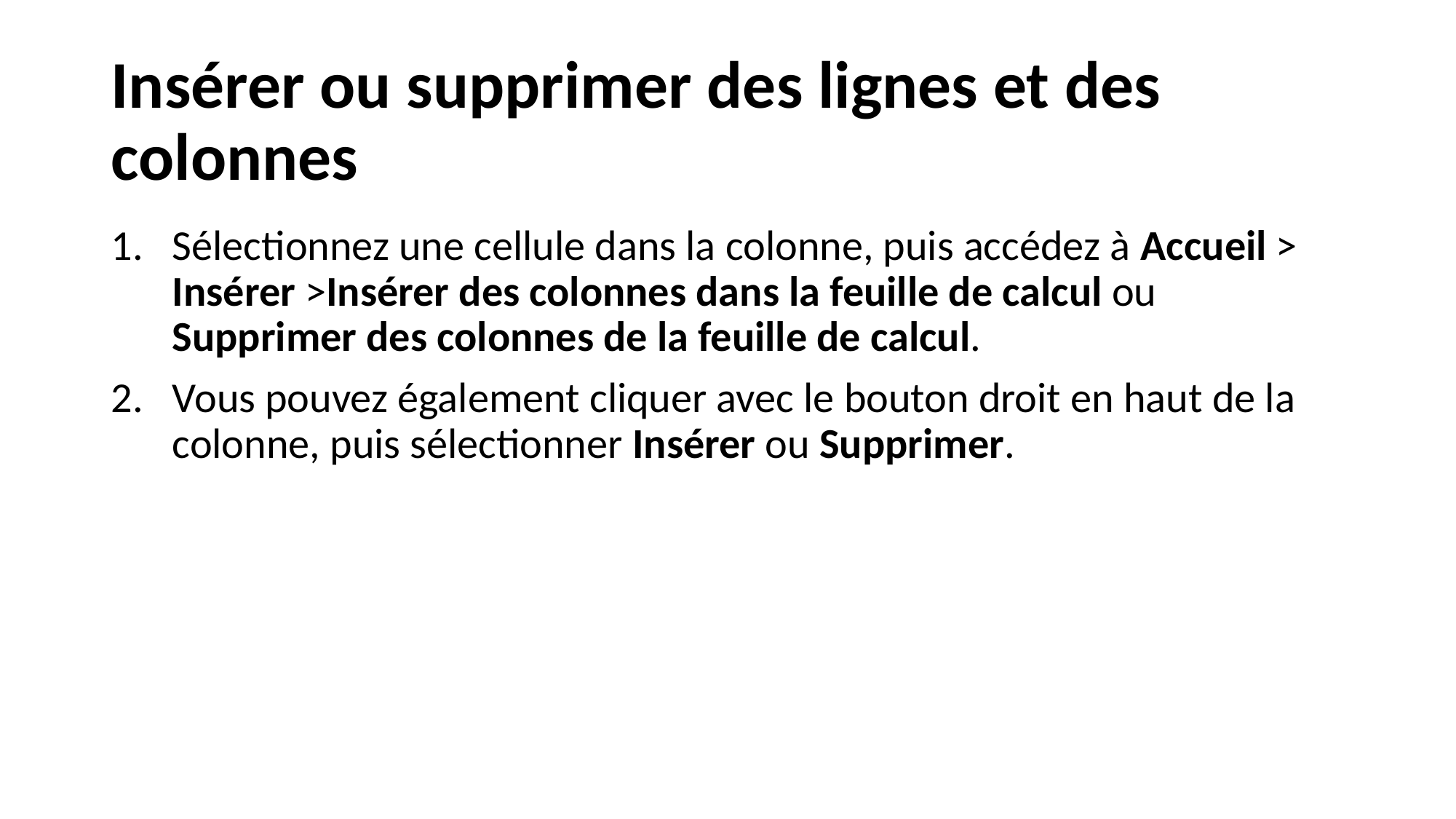

# Insérer ou supprimer des lignes et des colonnes
Sélectionnez une cellule dans la colonne, puis accédez à Accueil > Insérer >Insérer des colonnes dans la feuille de calcul ou Supprimer des colonnes de la feuille de calcul.
Vous pouvez également cliquer avec le bouton droit en haut de la colonne, puis sélectionner Insérer ou Supprimer.